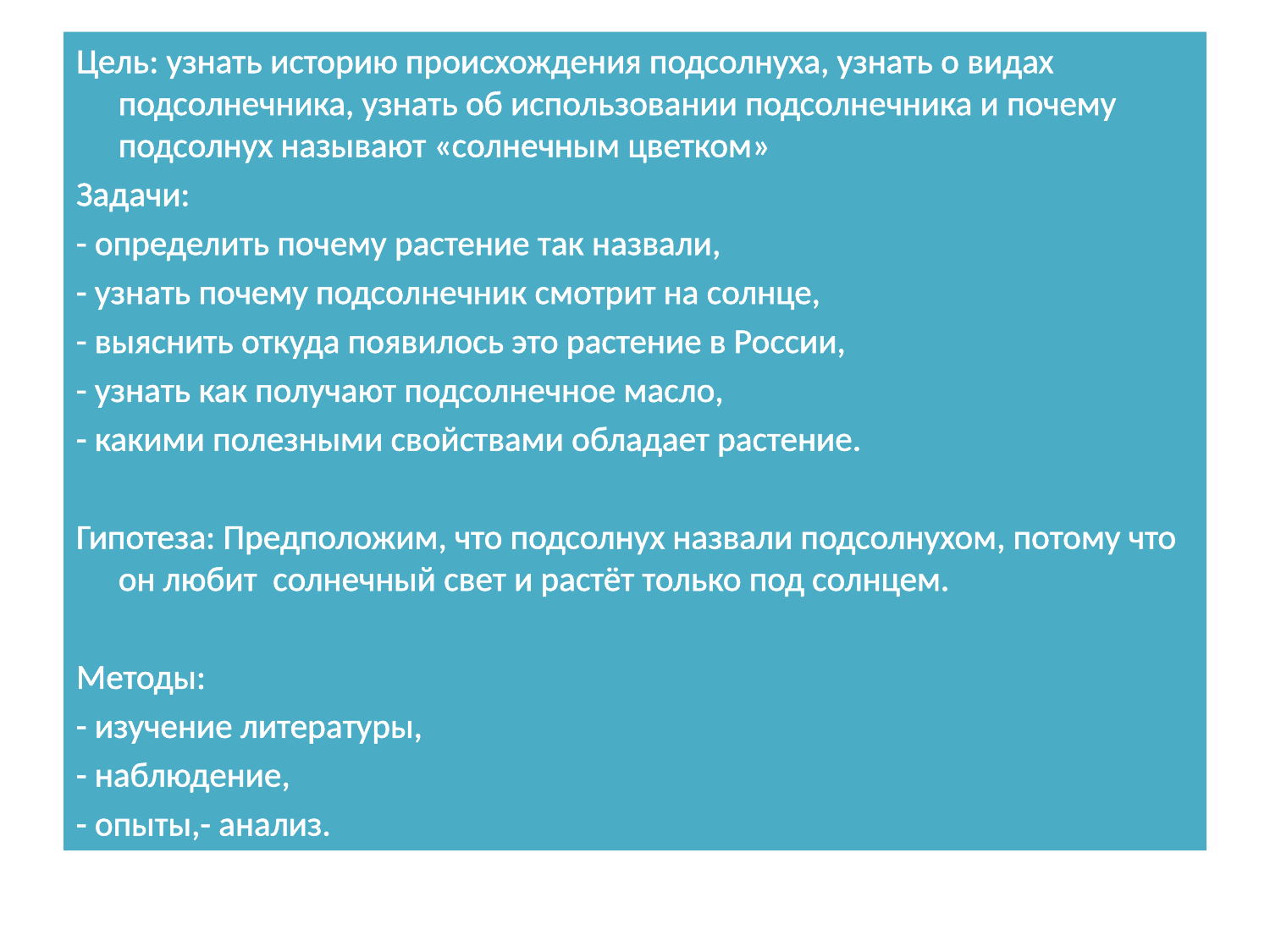

Цель: узнать историю происхождения подсолнуха, узнать о видах подсолнечника, узнать об использовании подсолнечника и почему подсолнух называют «солнечным цветком»
Задачи:
- определить почему растение так назвали,
- узнать почему подсолнечник смотрит на солнце,
- выяснить откуда появилось это растение в России,
- узнать как получают подсолнечное масло,
- какими полезными свойствами обладает растение.

Гипотеза: Предположим, что подсолнух назвали подсолнухом, потому что он любит  солнечный свет и растёт только под солнцем.

Методы:
- изучение литературы,
- наблюдение,
- опыты,- анализ.